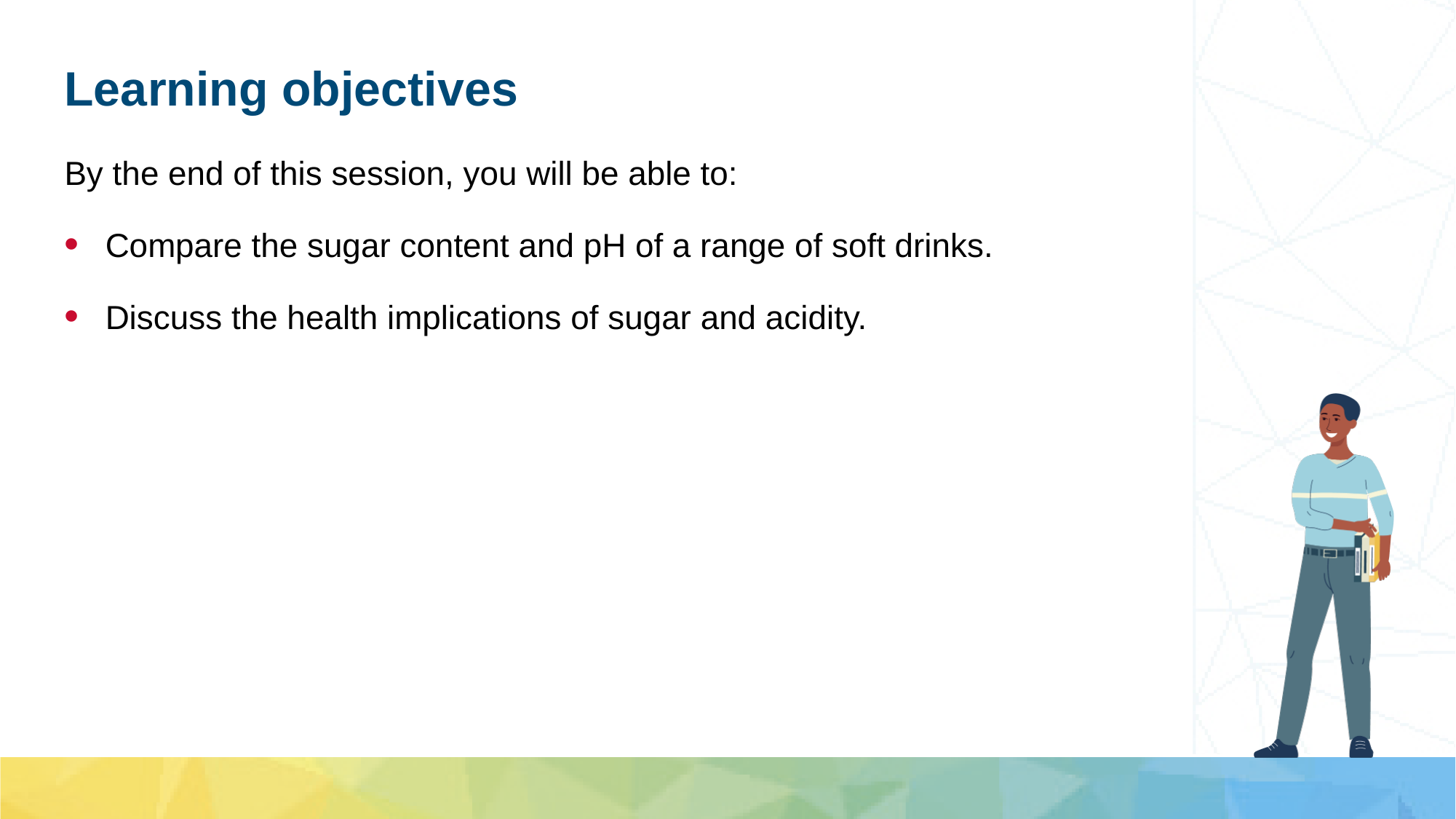

# Learning objectives
By the end of this session, you will be able to:
Compare the sugar content and pH of a range of soft drinks.
Discuss the health implications of sugar and acidity.